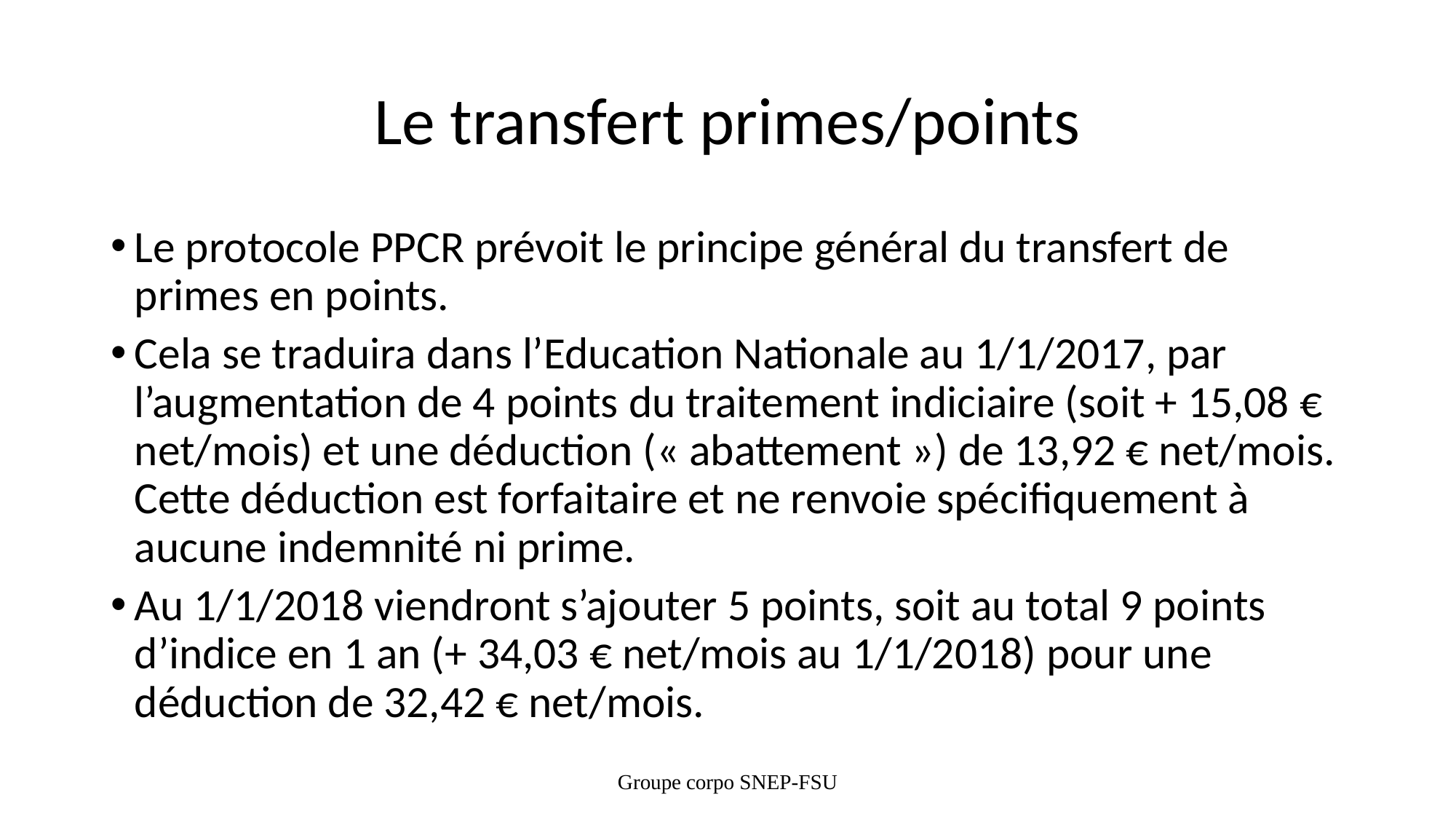

# Le transfert primes/points
Le protocole PPCR prévoit le principe général du transfert de primes en points.
Cela se traduira dans l’Education Nationale au 1/1/2017, par l’augmentation de 4 points du traitement indiciaire (soit + 15,08 € net/mois) et une déduction (« abattement ») de 13,92 € net/mois. Cette déduction est forfaitaire et ne renvoie spécifiquement à aucune indemnité ni prime.
Au 1/1/2018 viendront s’ajouter 5 points, soit au total 9 points d’indice en 1 an (+ 34,03 € net/mois au 1/1/2018) pour une déduction de 32,42 € net/mois.

Groupe corpo SNEP-FSU